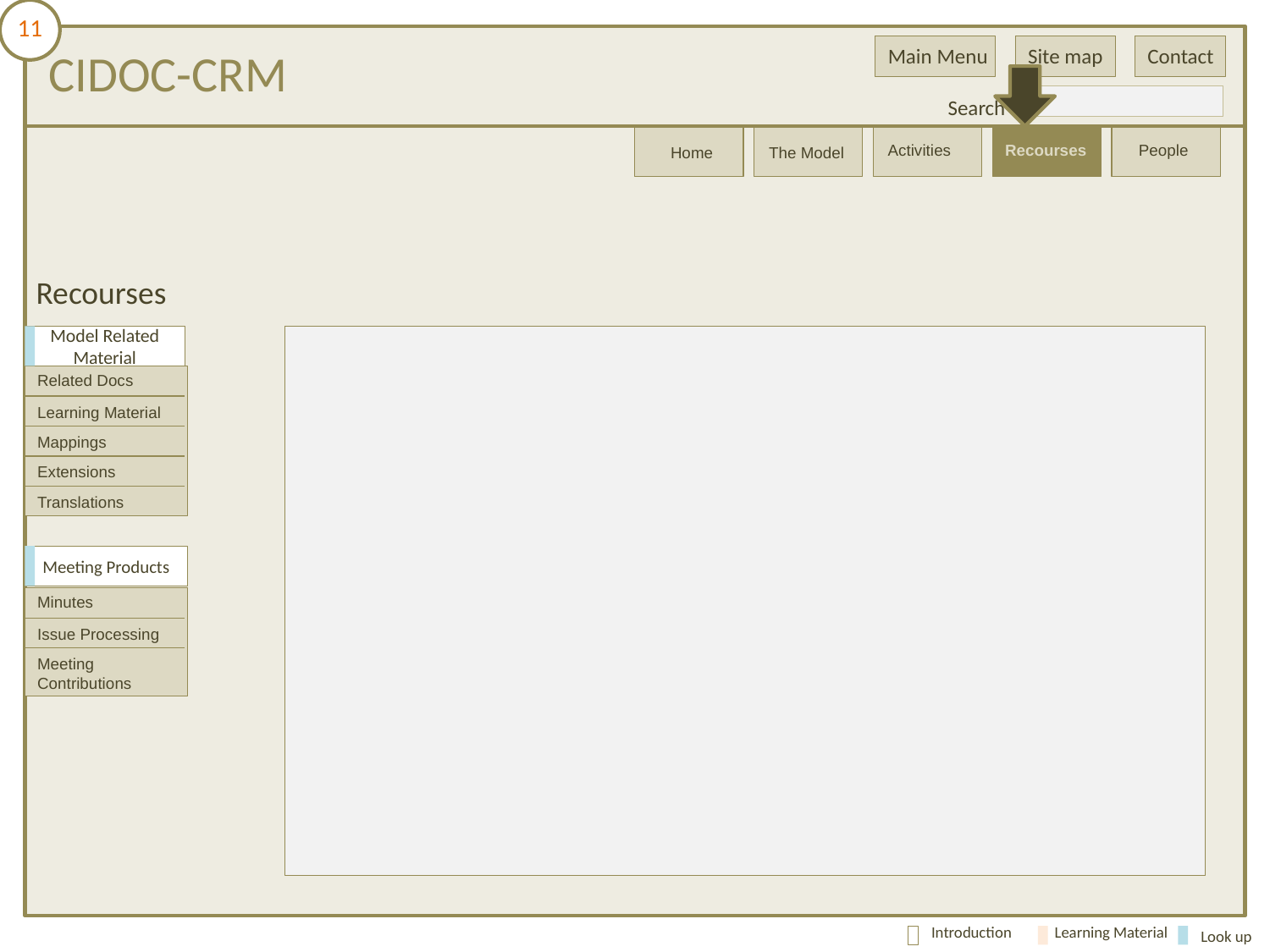

11

CIDOC-CRM

Main Menu

Site map

Contact

Search

Activities
Recourses
People
The Model
Home
Recourses
Model Related Material

Related Docs

Learning Material
Mappings
Extensions
Translations
Meeting Products

Minutes

Issue Processing
Meeting Contributions
Introduction
Learning Material
Look up